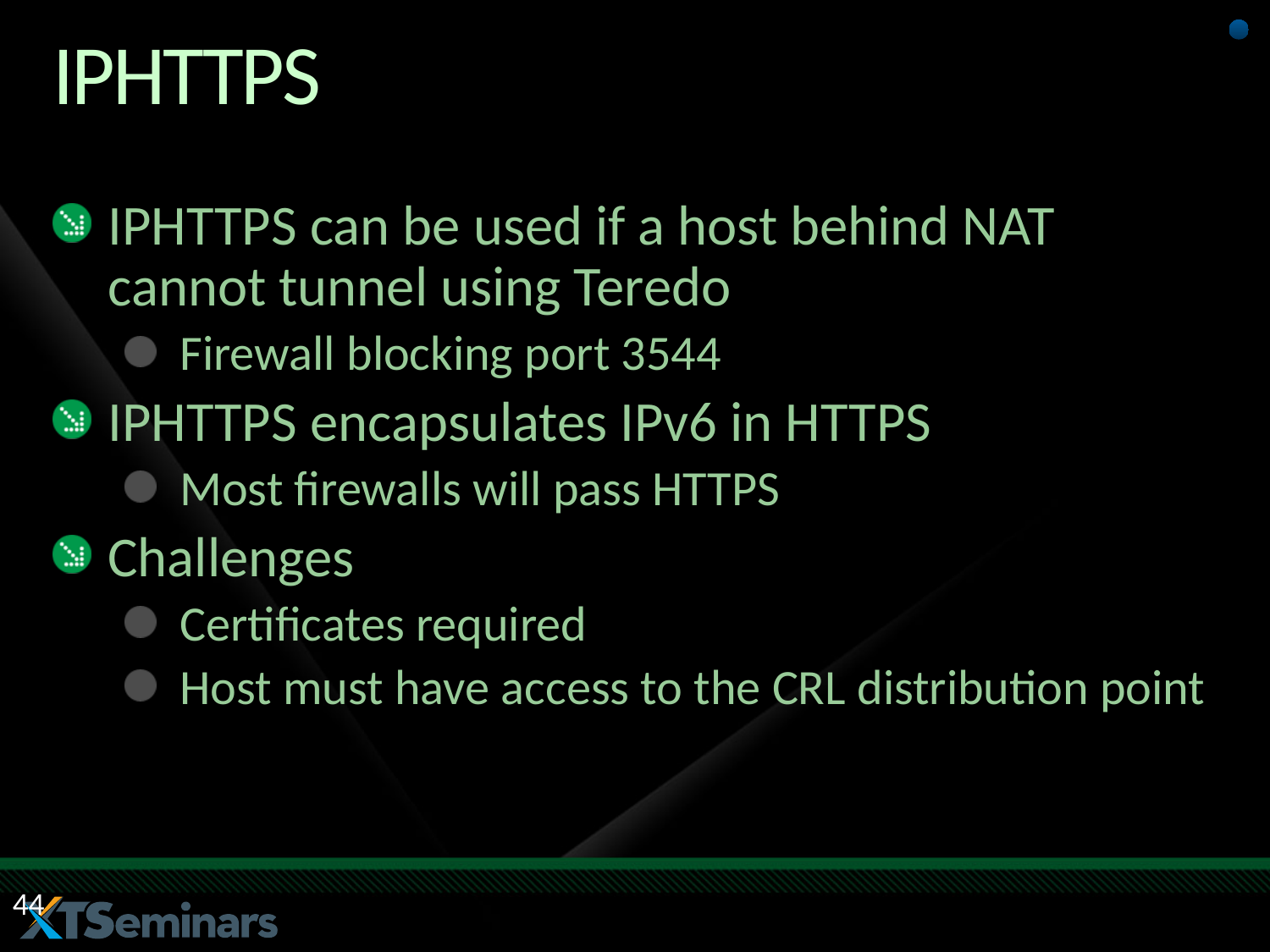

# IPHTTPS
IPHTTPS can be used if a host behind NAT cannot tunnel using Teredo
Firewall blocking port 3544
IPHTTPS encapsulates IPv6 in HTTPS
Most firewalls will pass HTTPS
Challenges
Certificates required
Host must have access to the CRL distribution point
44